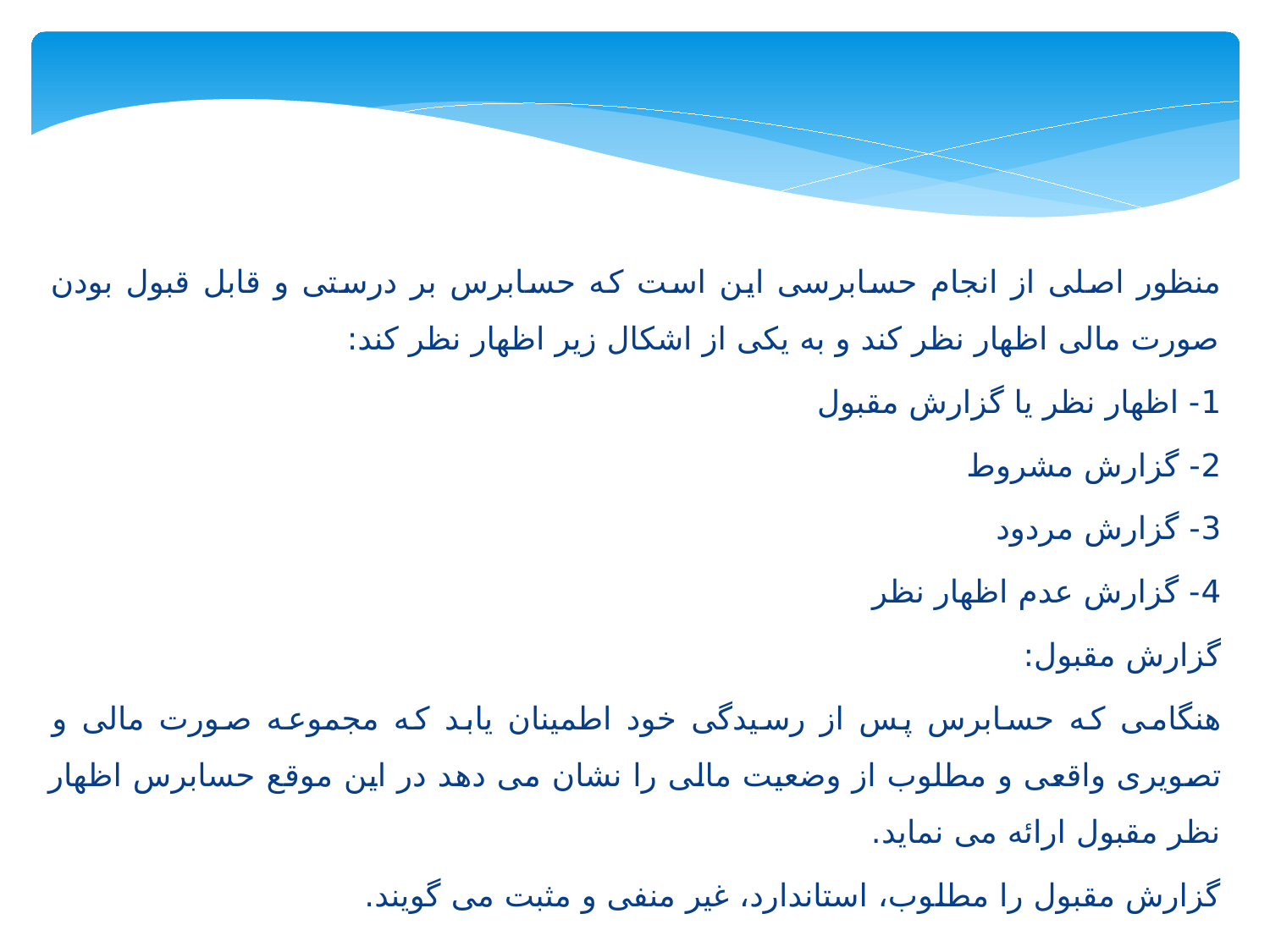

منظور اصلی از انجام حسابرسی این است که حسابرس بر درستی و قابل قبول بودن صورت مالی اظهار نظر کند و به یکی از اشکال زیر اظهار نظر کند:
1- اظهار نظر یا گزارش مقبول
2- گزارش مشروط
3- گزارش مردود
4- گزارش عدم اظهار نظر
گزارش مقبول:
هنگامی که حسابرس پس از رسیدگی خود اطمینان یابد که مجموعه صورت مالی و تصویری واقعی و مطلوب از وضعیت مالی را نشان می دهد در این موقع حسابرس اظهار نظر مقبول ارائه می نماید.
گزارش مقبول را مطلوب، استاندارد، غیر منفی و مثبت می گویند.